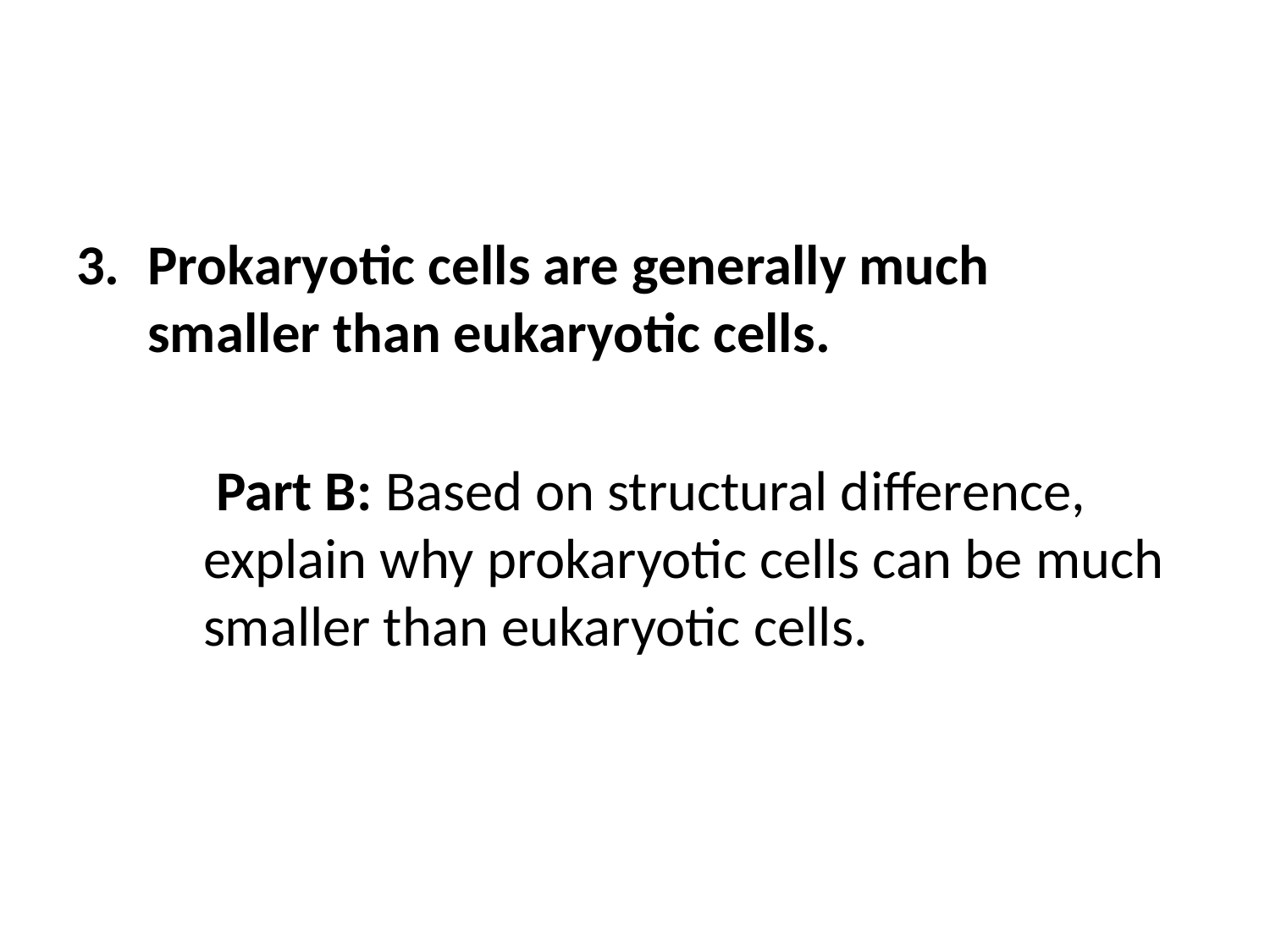

Prokaryotic cells are generally much 	smaller than eukaryotic cells.

	 Part B: Based on structural difference, 	explain why prokaryotic cells can be much 	smaller than eukaryotic cells.